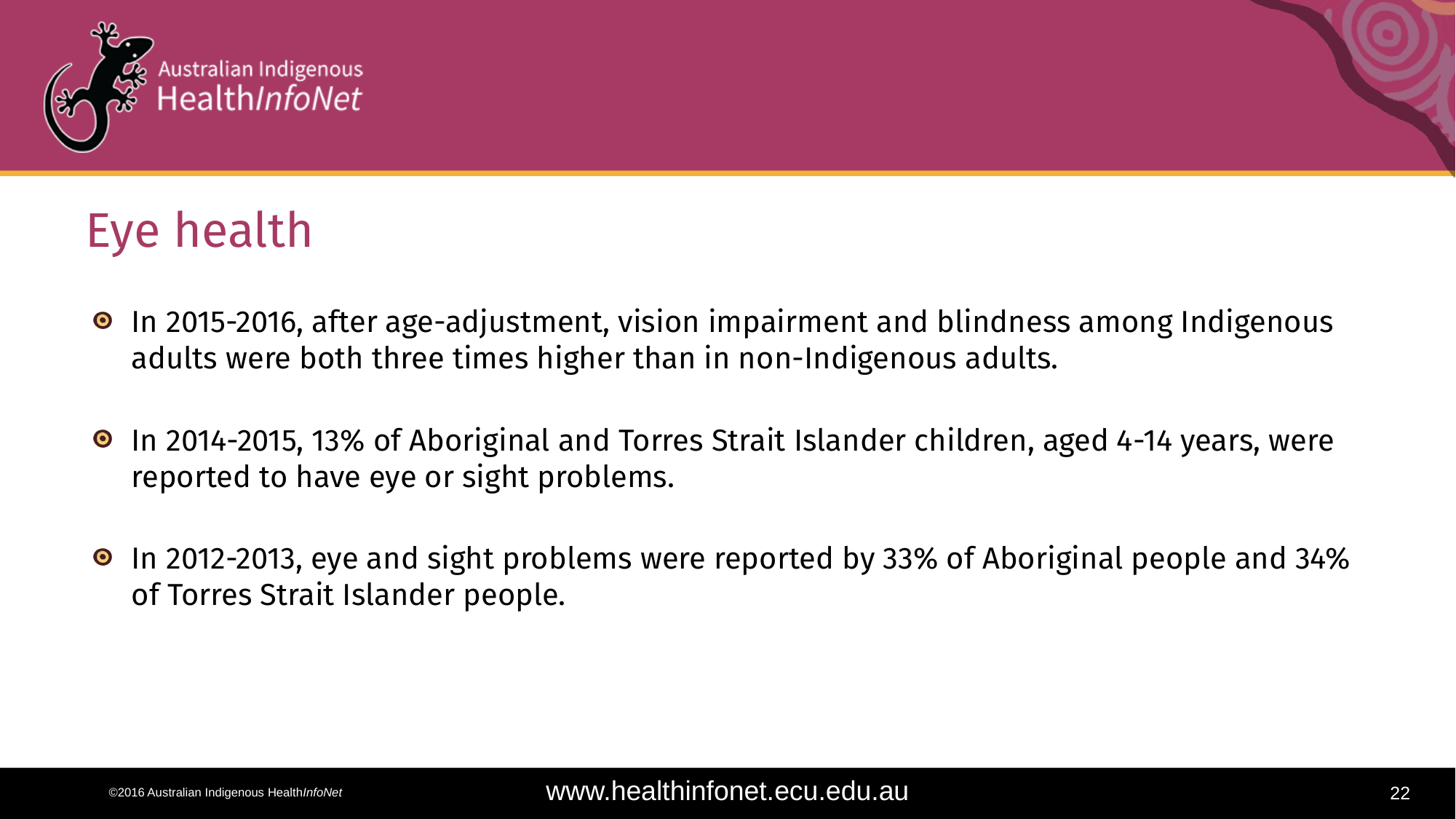

# Eye health
In 2015-2016, after age-adjustment, vision impairment and blindness among Indigenous adults were both three times higher than in non-Indigenous adults.
In 2014-2015, 13% of Aboriginal and Torres Strait Islander children, aged 4-14 years, were reported to have eye or sight problems.
In 2012-2013, eye and sight problems were reported by 33% of Aboriginal people and 34% of Torres Strait Islander people.